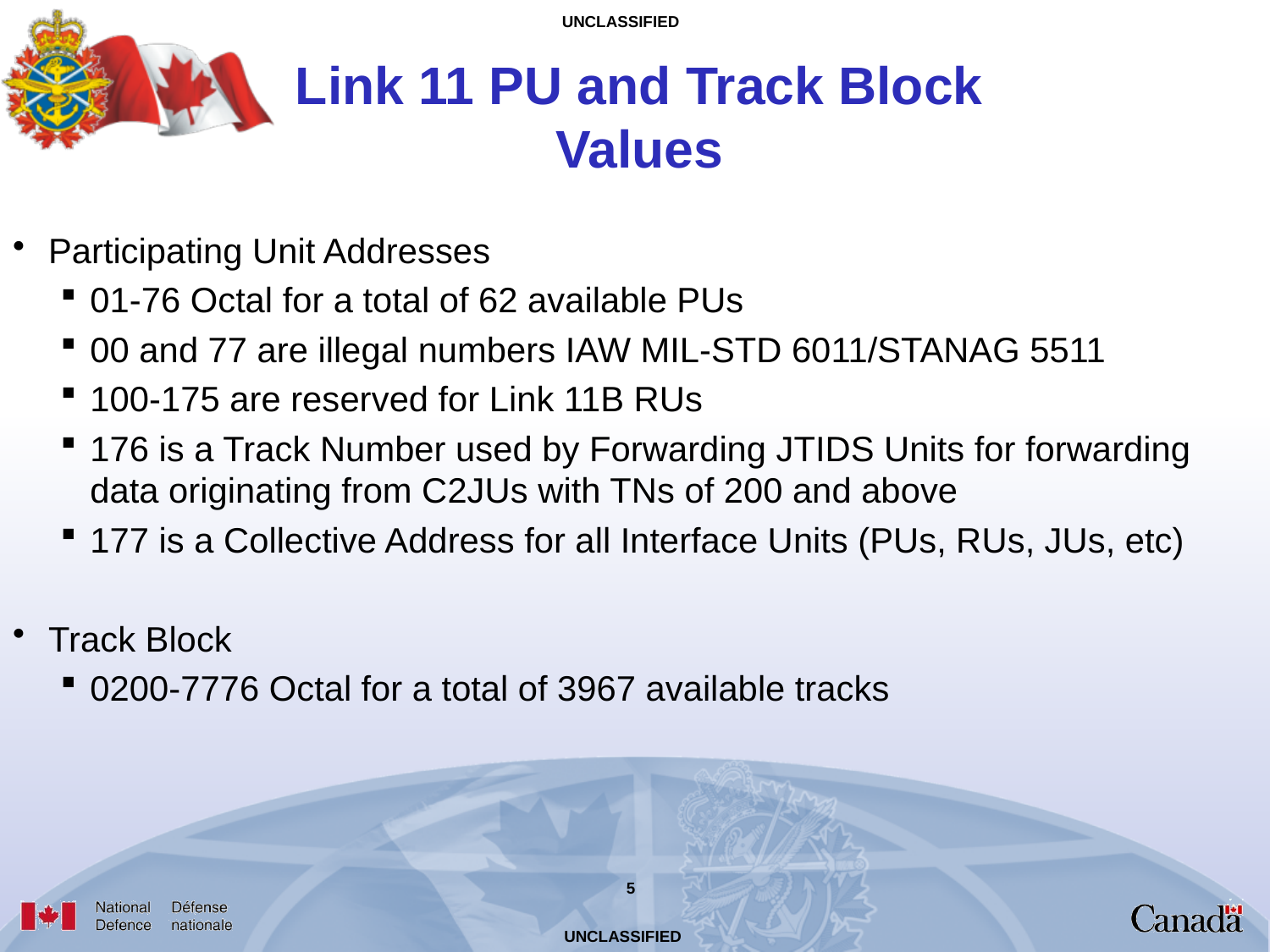

# Link 11 PU and Track Block Values
Participating Unit Addresses
01-76 Octal for a total of 62 available PUs
00 and 77 are illegal numbers IAW MIL-STD 6011/STANAG 5511
100-175 are reserved for Link 11B RUs
176 is a Track Number used by Forwarding JTIDS Units for forwarding data originating from C2JUs with TNs of 200 and above
177 is a Collective Address for all Interface Units (PUs, RUs, JUs, etc)

Track Block
0200-7776 Octal for a total of 3967 available tracks